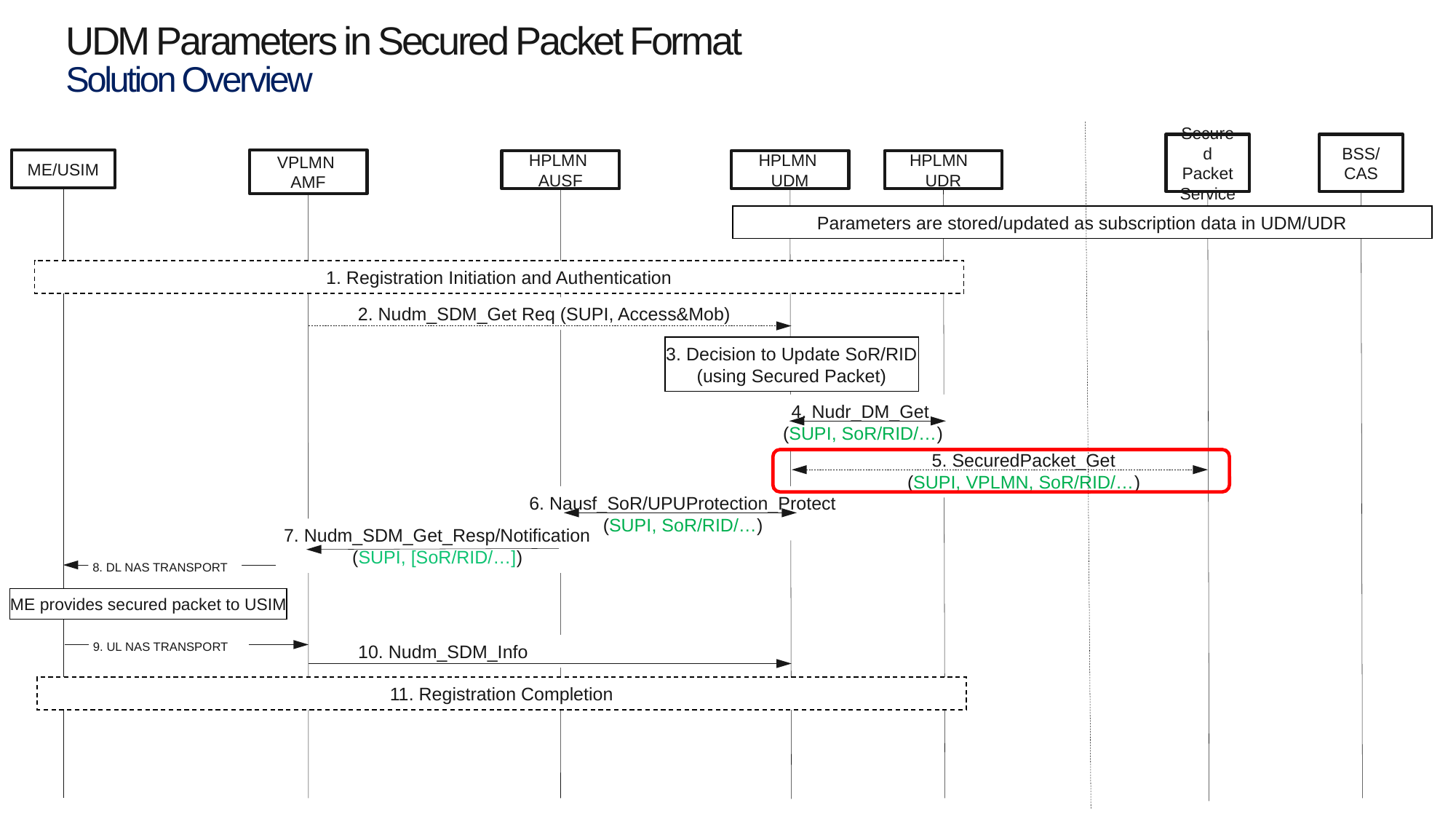

# UDM Parameters in Secured Packet Format Solution Overview
Secured Packet Service
BSS/ CAS
ME/USIM
VPLMN  AMF
HPLMN  AUSF
HPLMN  UDM
HPLMN   UDR
Parameters are stored/updated as subscription data in UDM/UDR
1. Registration Initiation and Authentication
2. Nudm_SDM_Get Req (SUPI, Access&Mob)
3. Decision to Update SoR/RID (using Secured Packet)
4. Nudr_DM_Get
(SUPI, SoR/RID/…)
5. SecuredPacket_Get
(SUPI, VPLMN, SoR/RID/…)

6. Nausf_SoR/UPUProtection_Protect
(SUPI, SoR/RID/…)
7. Nudm_SDM_Get_Resp/Notification
(SUPI, [SoR/RID/…])
8. DL NAS TRANSPORT
ME provides secured packet to USIM
9. UL NAS TRANSPORT
10. Nudm_SDM_Info
11. Registration Completion